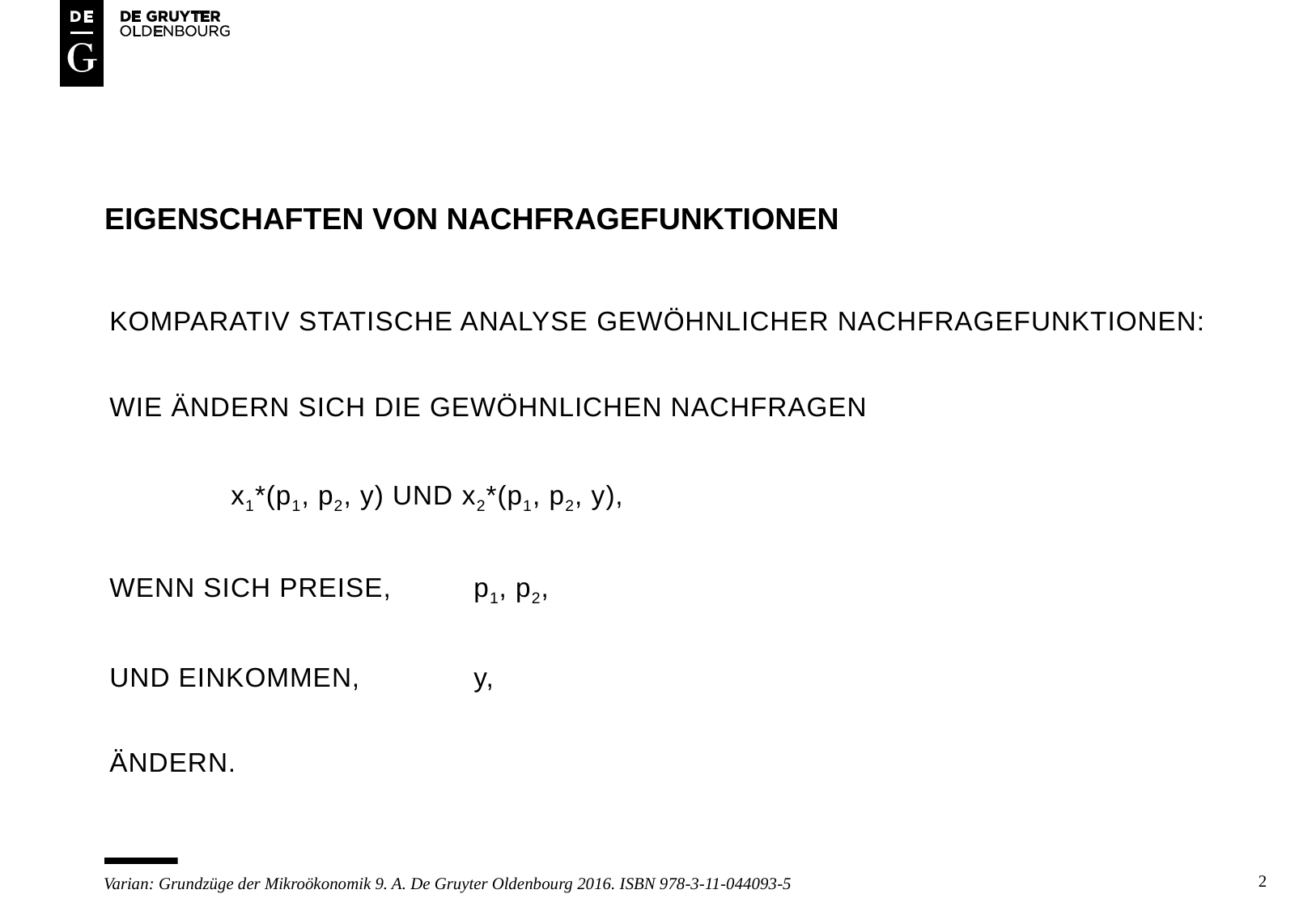

# Eigenschaften von Nachfragefunktionen
Komparativ statische Analyse gewöhnlicher Nachfragefunktionen:
Wie ändern sich die gewöhnlichen Nachfragen
	x1*(p1, p2, y) und x2*(p1, p2, y),
wenn sich Preise, 	p1, p2,
und Einkommen, 	y,
ändern.

2
Varian: Grundzüge der Mikroökonomik 9. A. De Gruyter Oldenbourg 2016. ISBN 978-3-11-044093-5